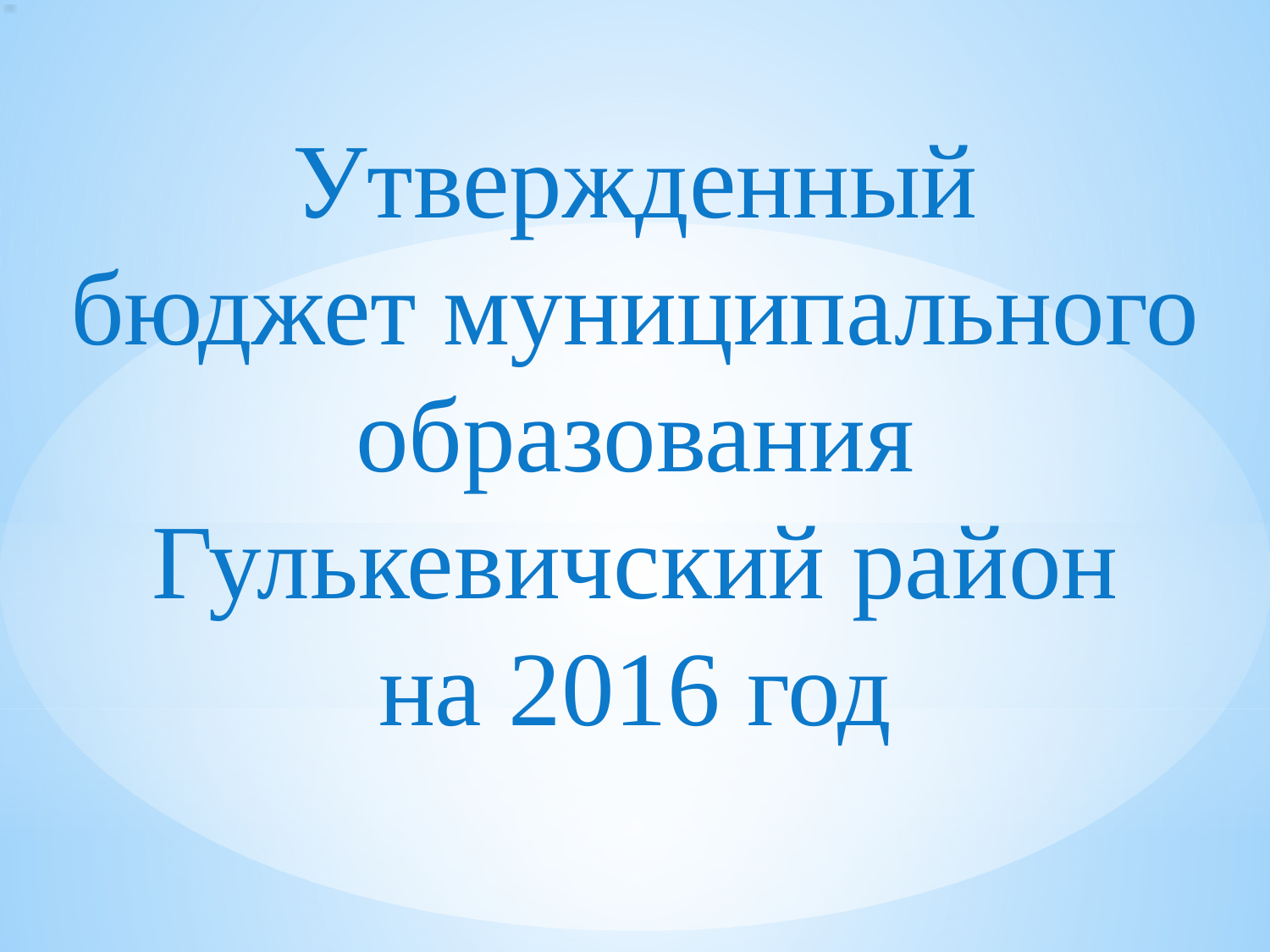

# Утвержденный бюджет муниципального образования Гулькевичский район на 2016 год